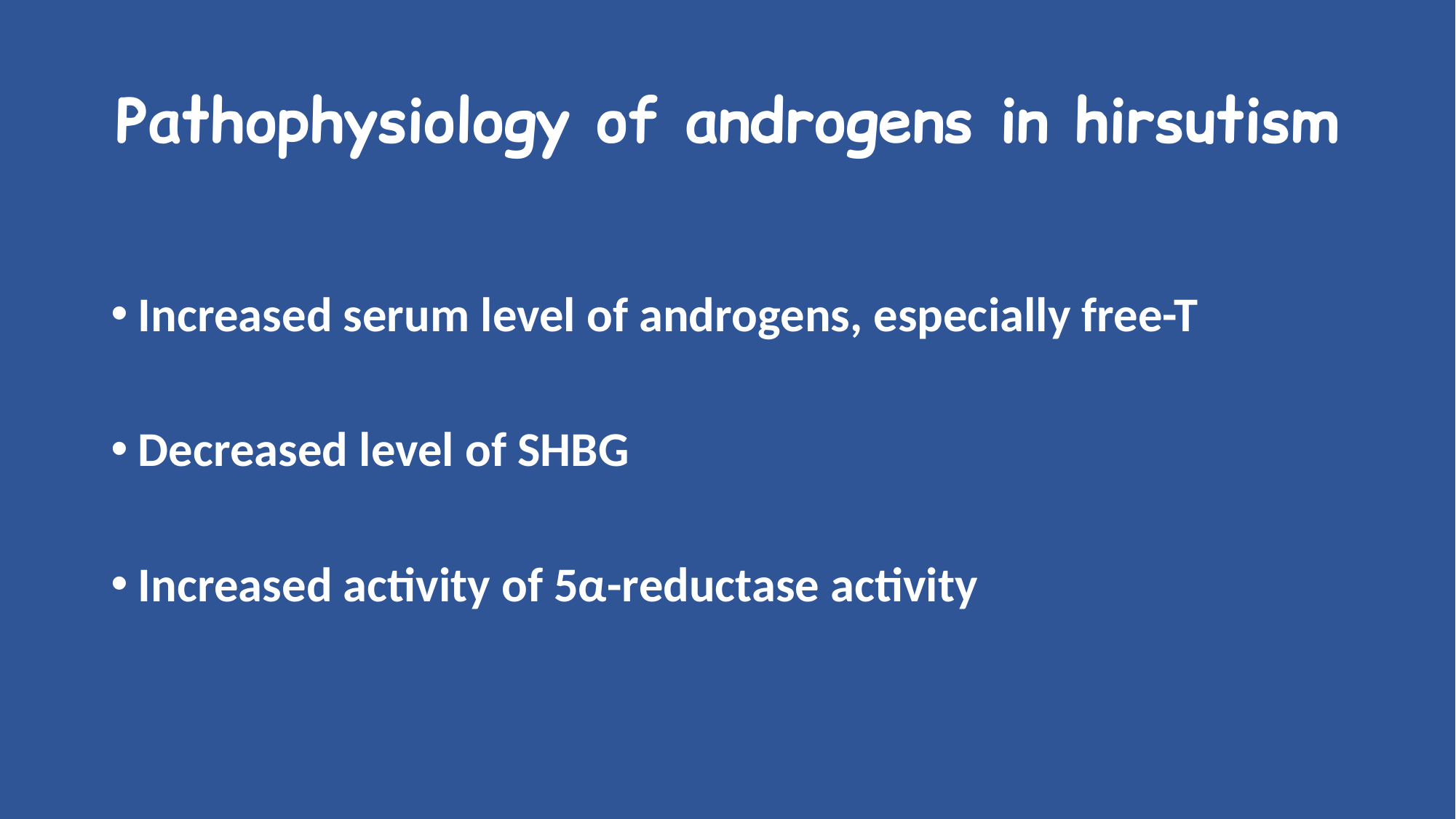

# Pathophysiology of androgens in hirsutism

Increased serum level of androgens, especially free-T

Decreased level of SHBG

Increased activity of 5α-reductase activity